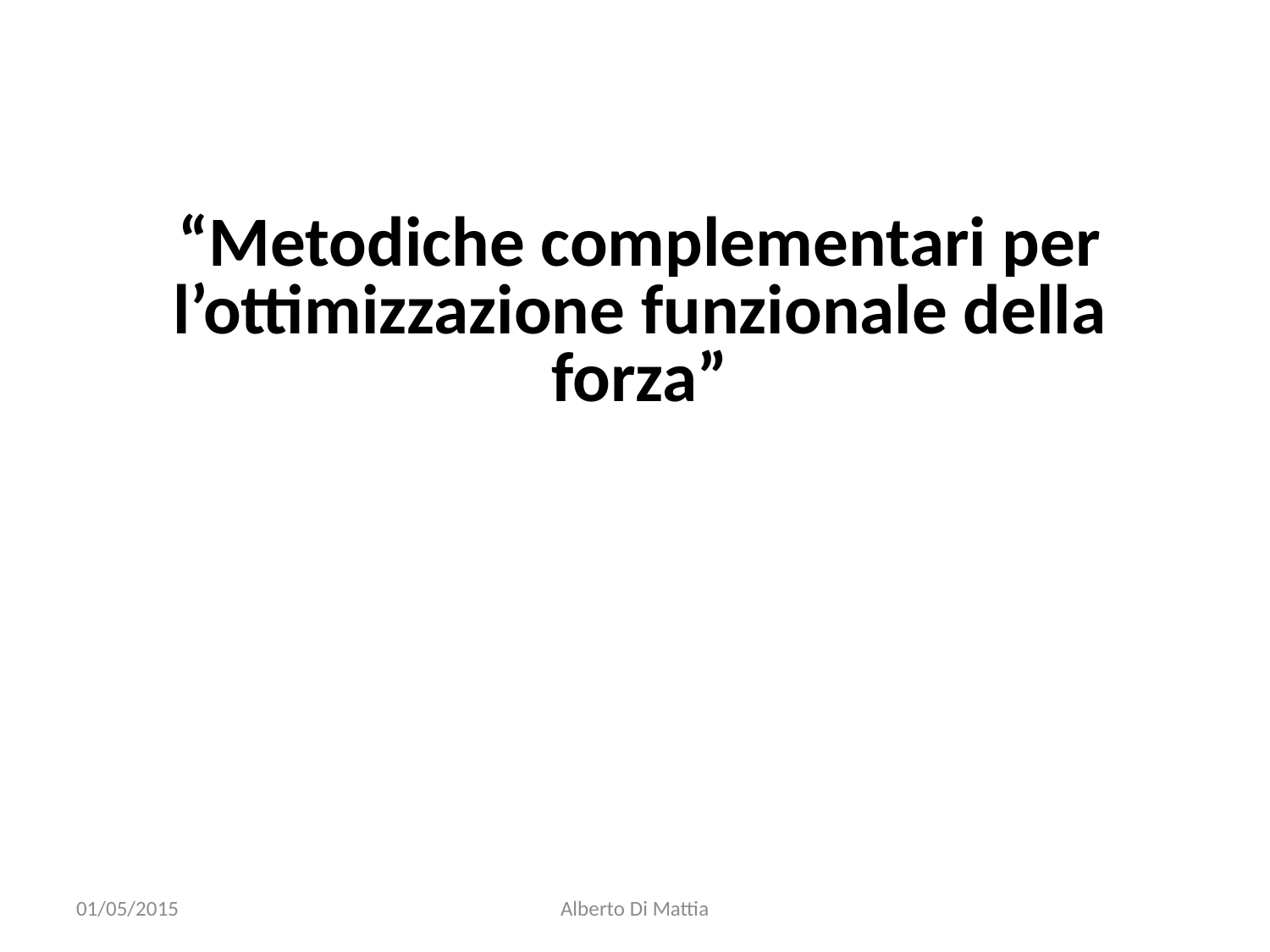

“Metodiche complementari per l’ottimizzazione funzionale della forza”

01/05/2015
Alberto Di Mattia